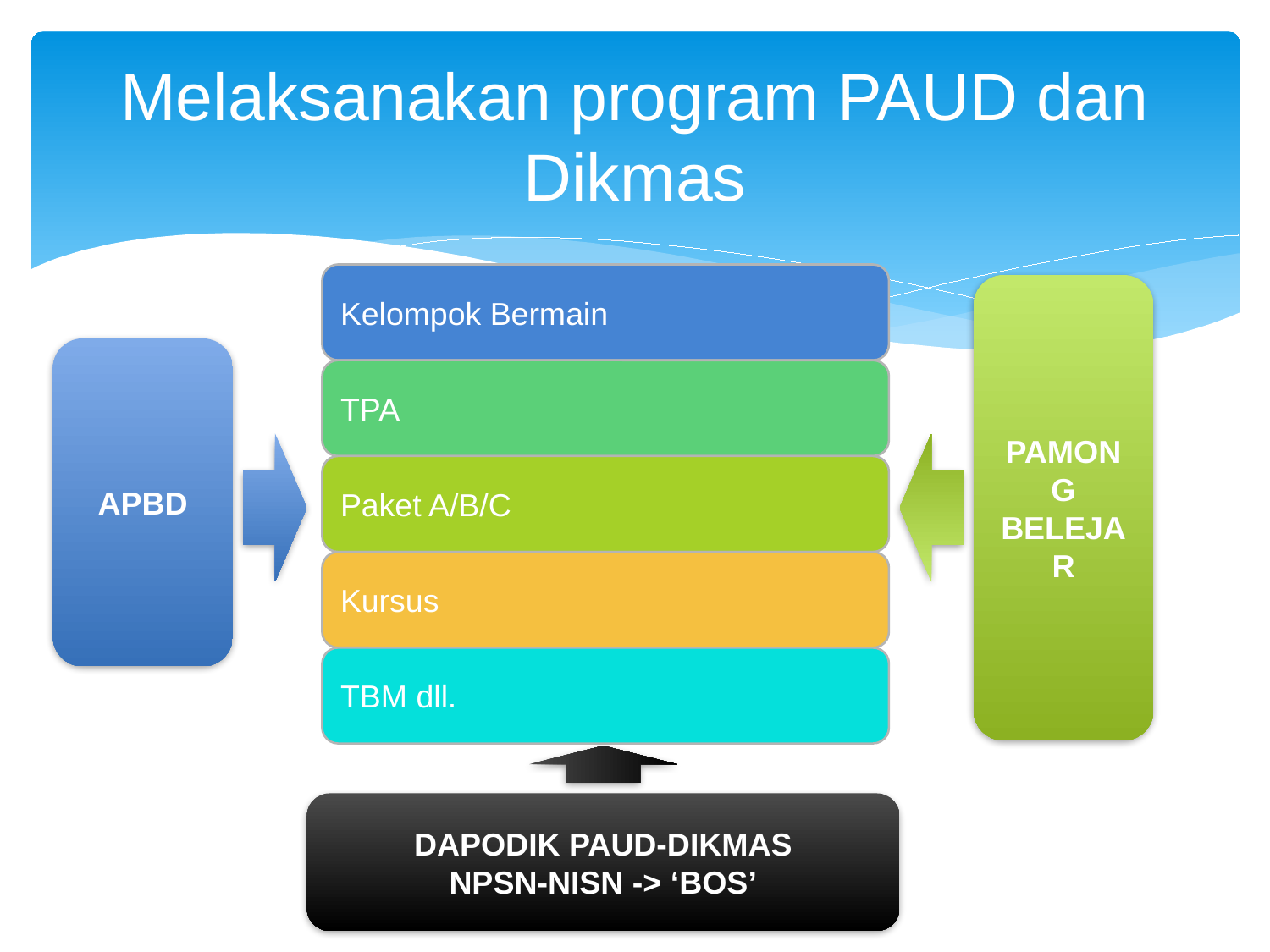

# Melaksanakan program PAUD dan Dikmas
Kelompok Bermain
TPA
Paket A/B/C
Kursus
TBM dll.
PAMONG BELEJAR
APBD

DAPODIK PAUD-DIKMAS
NPSN-NISN -> ‘BOS’